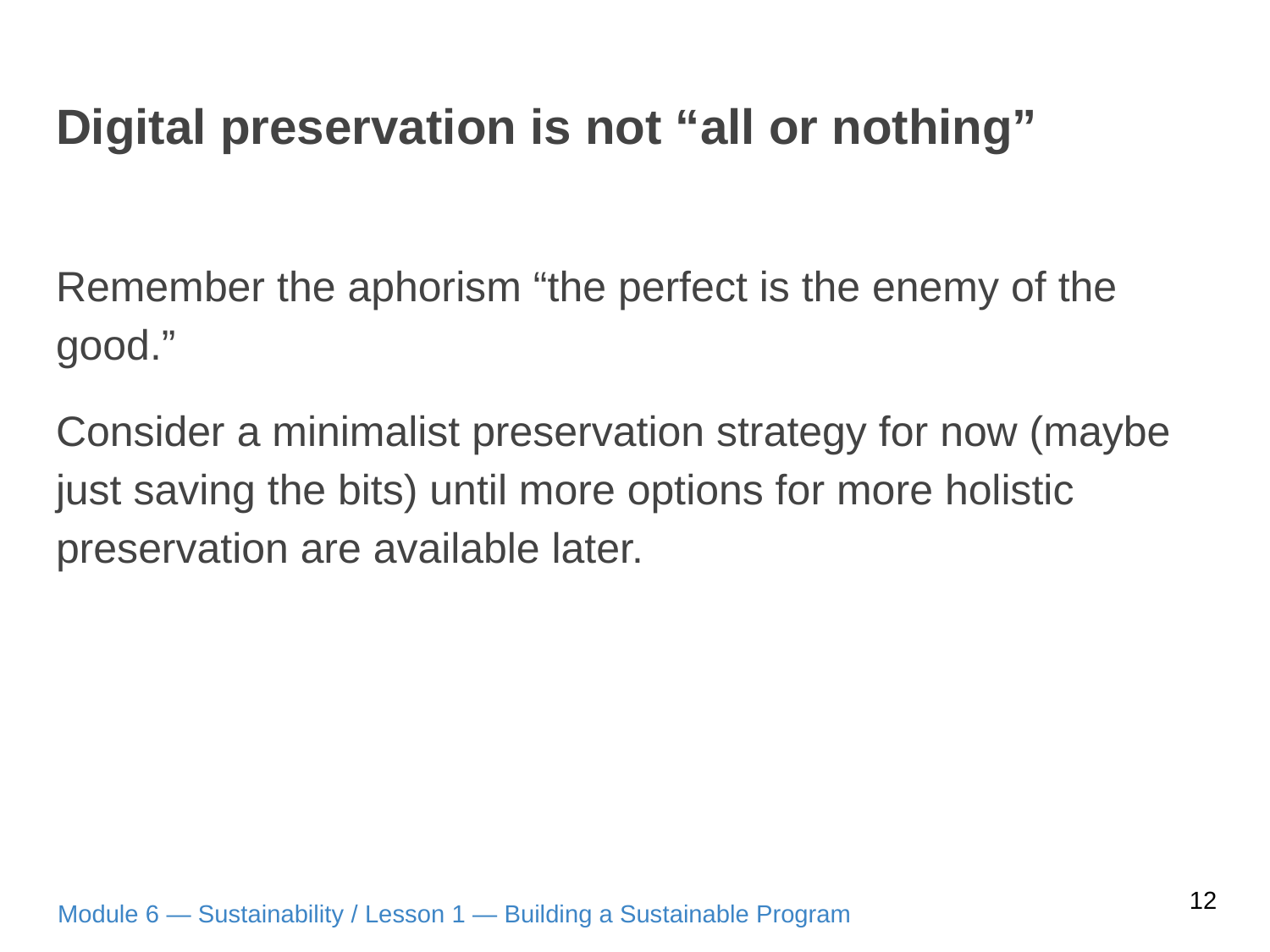

# Digital preservation is not “all or nothing”
Remember the aphorism “the perfect is the enemy of the good.”
Consider a minimalist preservation strategy for now (maybe just saving the bits) until more options for more holistic preservation are available later.
12
Module 6 — Sustainability / Lesson 1 — Building a Sustainable Program